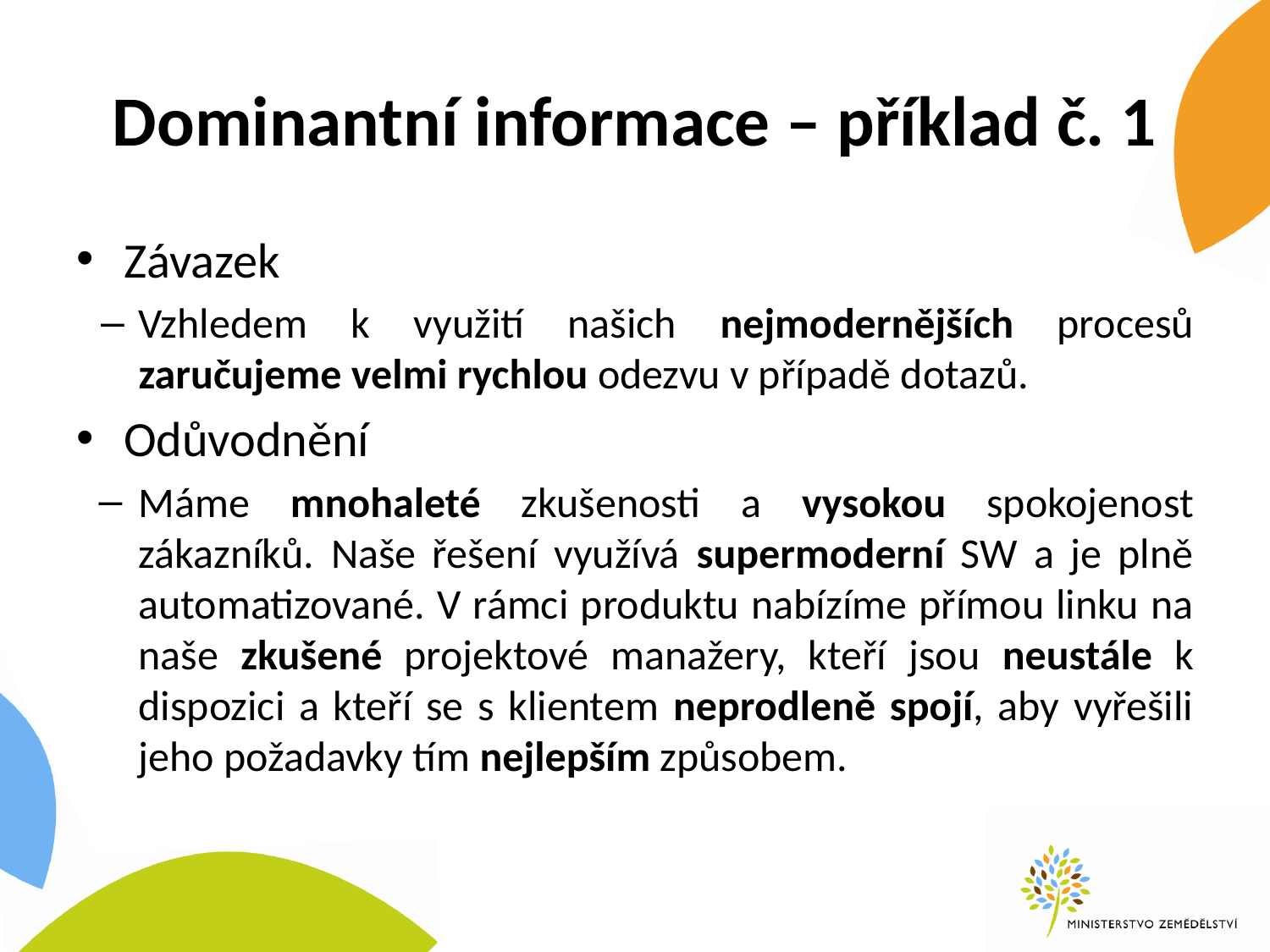

# Dominantní informace – příklad č. 1
Závazek
Vzhledem k využití našich nejmodernějších procesů zaručujeme velmi rychlou odezvu v případě dotazů.
Odůvodnění
Máme mnohaleté zkušenosti a vysokou spokojenost zákazníků. Naše řešení využívá supermoderní SW a je plně automatizované. V rámci produktu nabízíme přímou linku na naše zkušené projektové manažery, kteří jsou neustále k dispozici a kteří se s klientem neprodleně spojí, aby vyřešili jeho požadavky tím nejlepším způsobem.